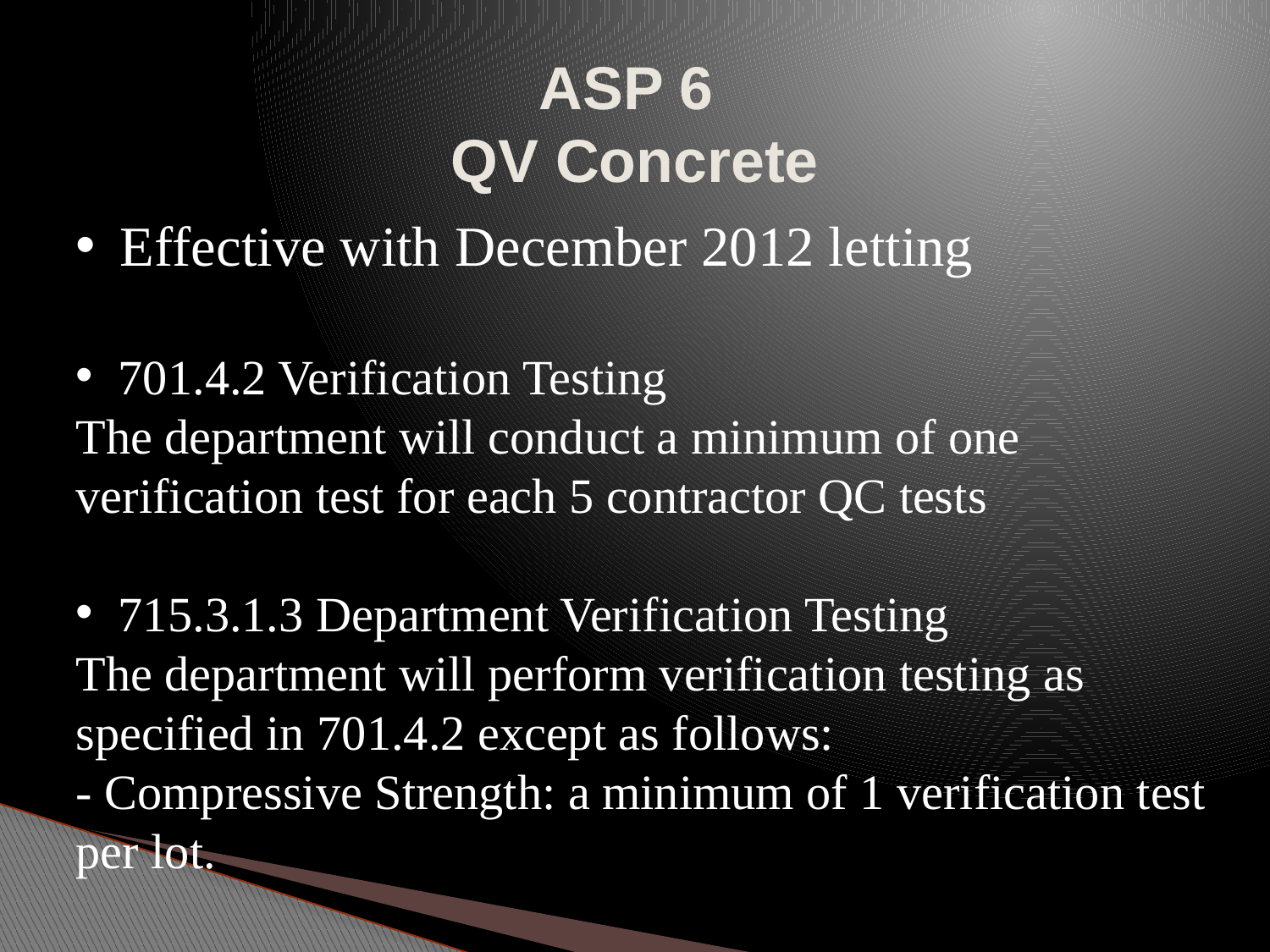

# ASP 6 QV Concrete

 Effective with December 2012 letting

 701.4.2 Verification Testing
The department will conduct a minimum of one verification test for each 5 contractor QC tests

 715.3.1.3 Department Verification Testing
The department will perform verification testing as specified in 701.4.2 except as follows:
- Compressive Strength: a minimum of 1 verification test per lot.